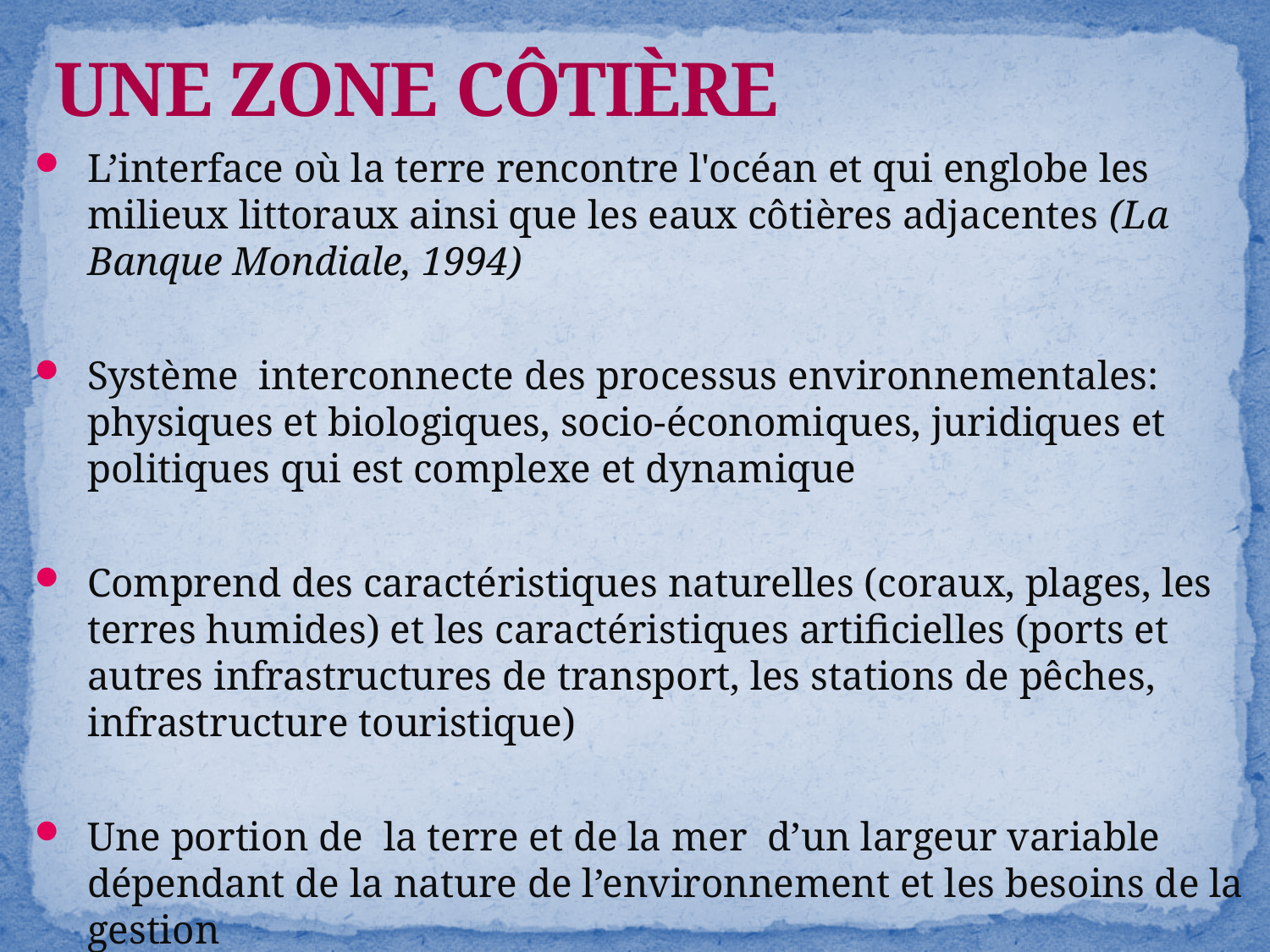

# UNE ZONE CÔTIÈRE
L’interface où la terre rencontre l'océan et qui englobe les milieux littoraux ainsi que les eaux côtières adjacentes (La Banque Mondiale, 1994)

Système  interconnecte des processus environnementales: physiques et biologiques, socio-économiques, juridiques et politiques qui est complexe et dynamique

Comprend des caractéristiques naturelles (coraux, plages, les terres humides) et les caractéristiques artificielles (ports et autres infrastructures de transport, les stations de pêches, infrastructure touristique)

Une portion de  la terre et de la mer  d’un largeur variable dépendant de la nature de l’environnement et les besoins de la gestion